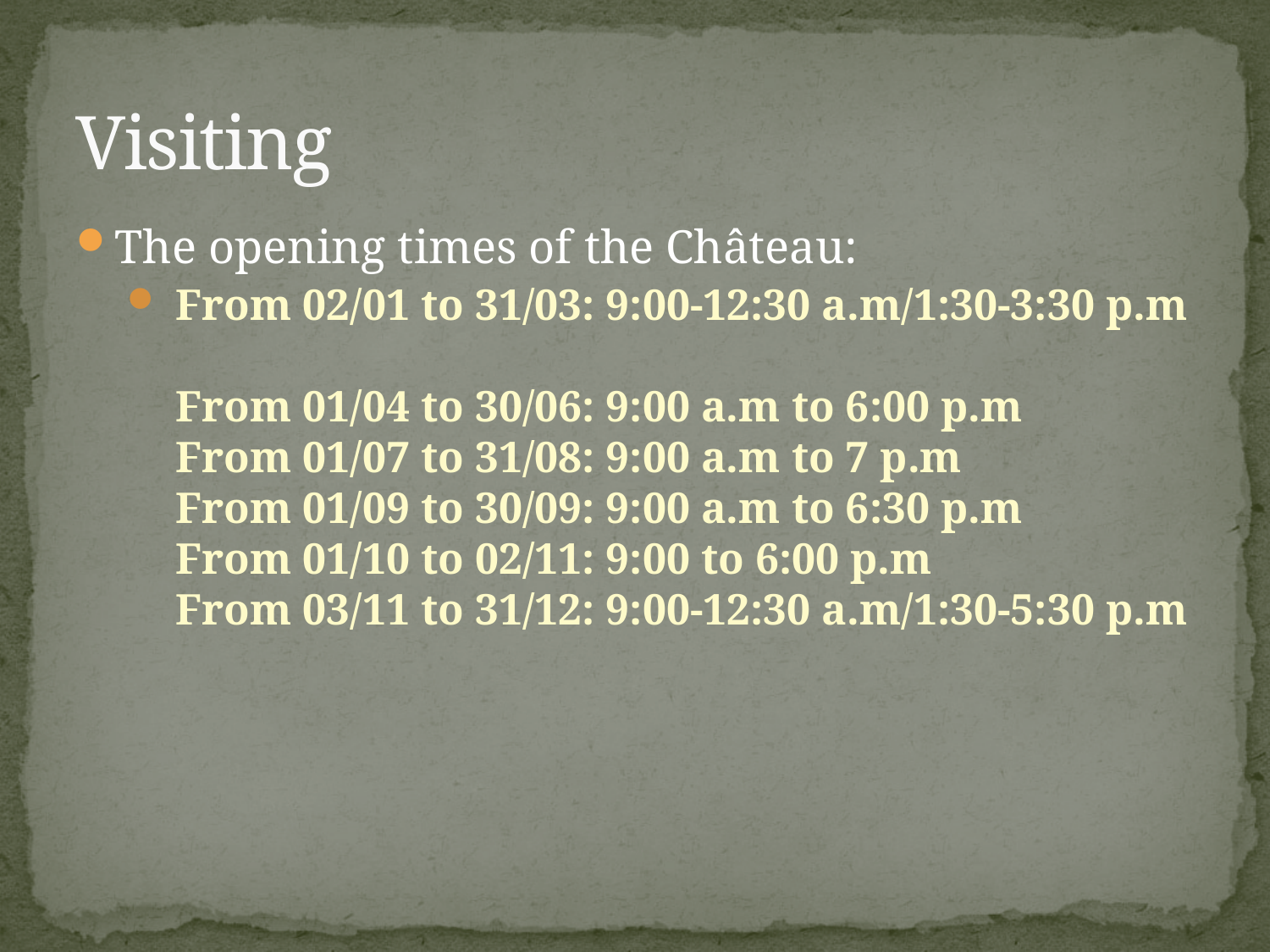

# Visiting
The opening times of the Château:
 From 02/01 to 31/03: 9:00-12:30 a.m/1:30-3:30 p.m
 From 01/04 to 30/06: 9:00 a.m to 6:00 p.m
 From 01/07 to 31/08: 9:00 a.m to 7 p.m
 From 01/09 to 30/09: 9:00 a.m to 6:30 p.m
 From 01/10 to 02/11: 9:00 to 6:00 p.m
 From 03/11 to 31/12: 9:00-12:30 a.m/1:30-5:30 p.m